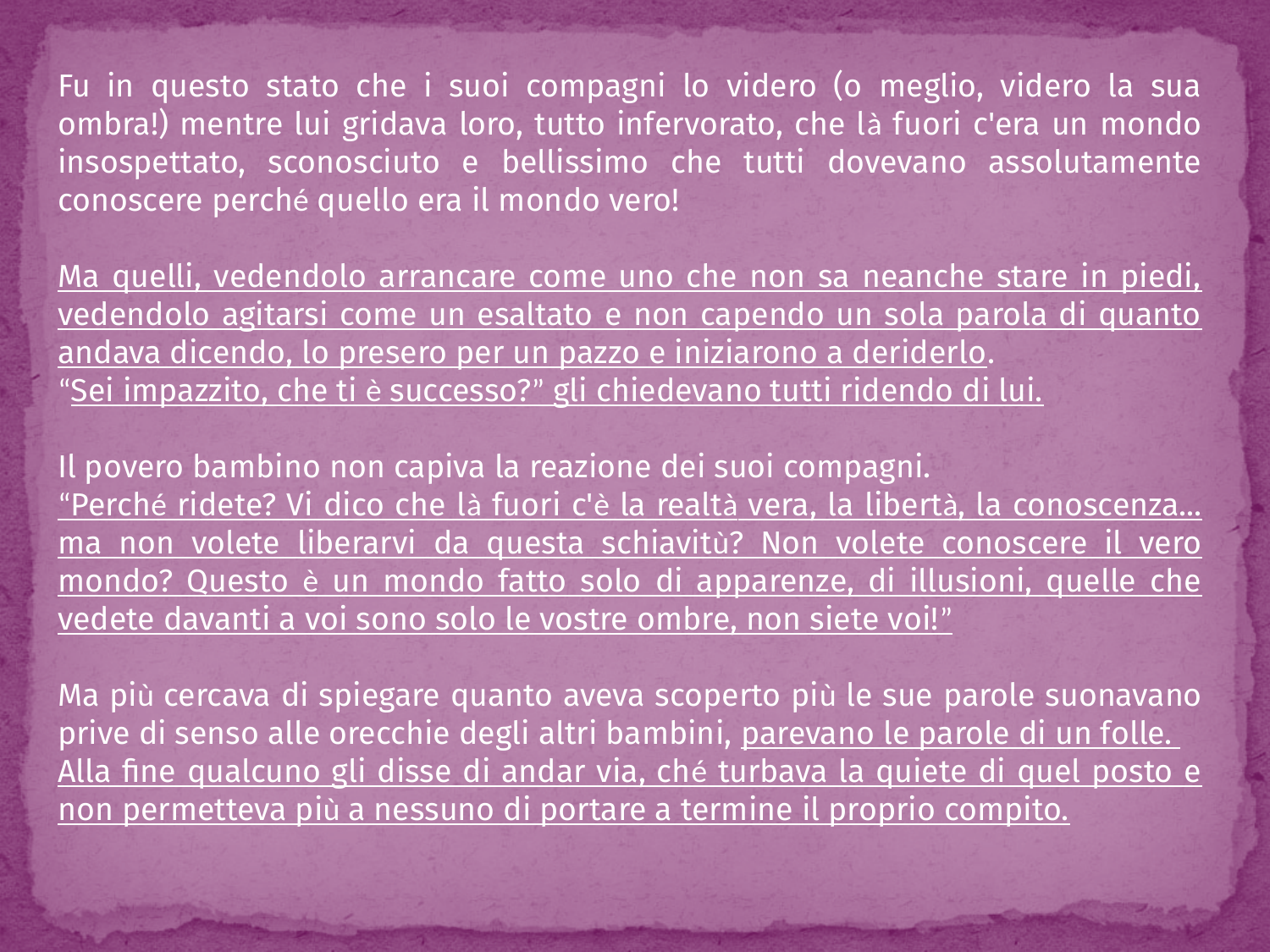

Fu in questo stato che i suoi compagni lo videro (o meglio, videro la sua ombra!) mentre lui gridava loro, tutto infervorato, che là fuori c'era un mondo insospettato, sconosciuto e bellissimo che tutti dovevano assolutamente conoscere perché quello era il mondo vero!

Ma quelli, vedendolo arrancare come uno che non sa neanche stare in piedi, vedendolo agitarsi come un esaltato e non capendo un sola parola di quanto andava dicendo, lo presero per un pazzo e iniziarono a deriderlo.
“Sei impazzito, che ti è successo?” gli chiedevano tutti ridendo di lui.

Il povero bambino non capiva la reazione dei suoi compagni.
“Perché ridete? Vi dico che là fuori c'è la realtà vera, la libertà, la conoscenza... ma non volete liberarvi da questa schiavitù? Non volete conoscere il vero mondo? Questo è un mondo fatto solo di apparenze, di illusioni, quelle che vedete davanti a voi sono solo le vostre ombre, non siete voi!”

Ma più cercava di spiegare quanto aveva scoperto più le sue parole suonavano prive di senso alle orecchie degli altri bambini, parevano le parole di un folle.
Alla fine qualcuno gli disse di andar via, ché turbava la quiete di quel posto e non permetteva più a nessuno di portare a termine il proprio compito.